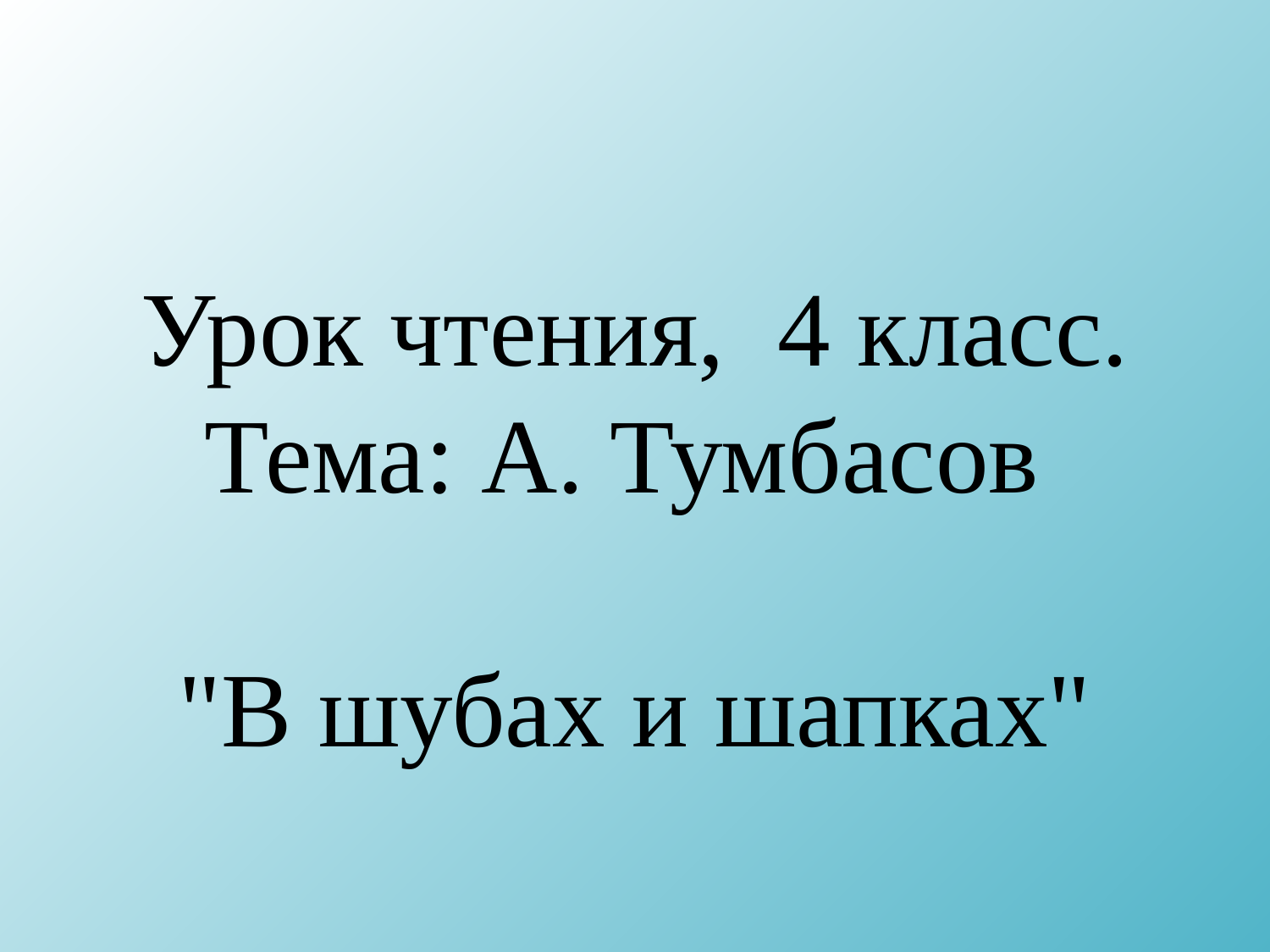

Урок чтения,  4 класс.
Тема: А. Тумбасов

"В шубах и шапках"